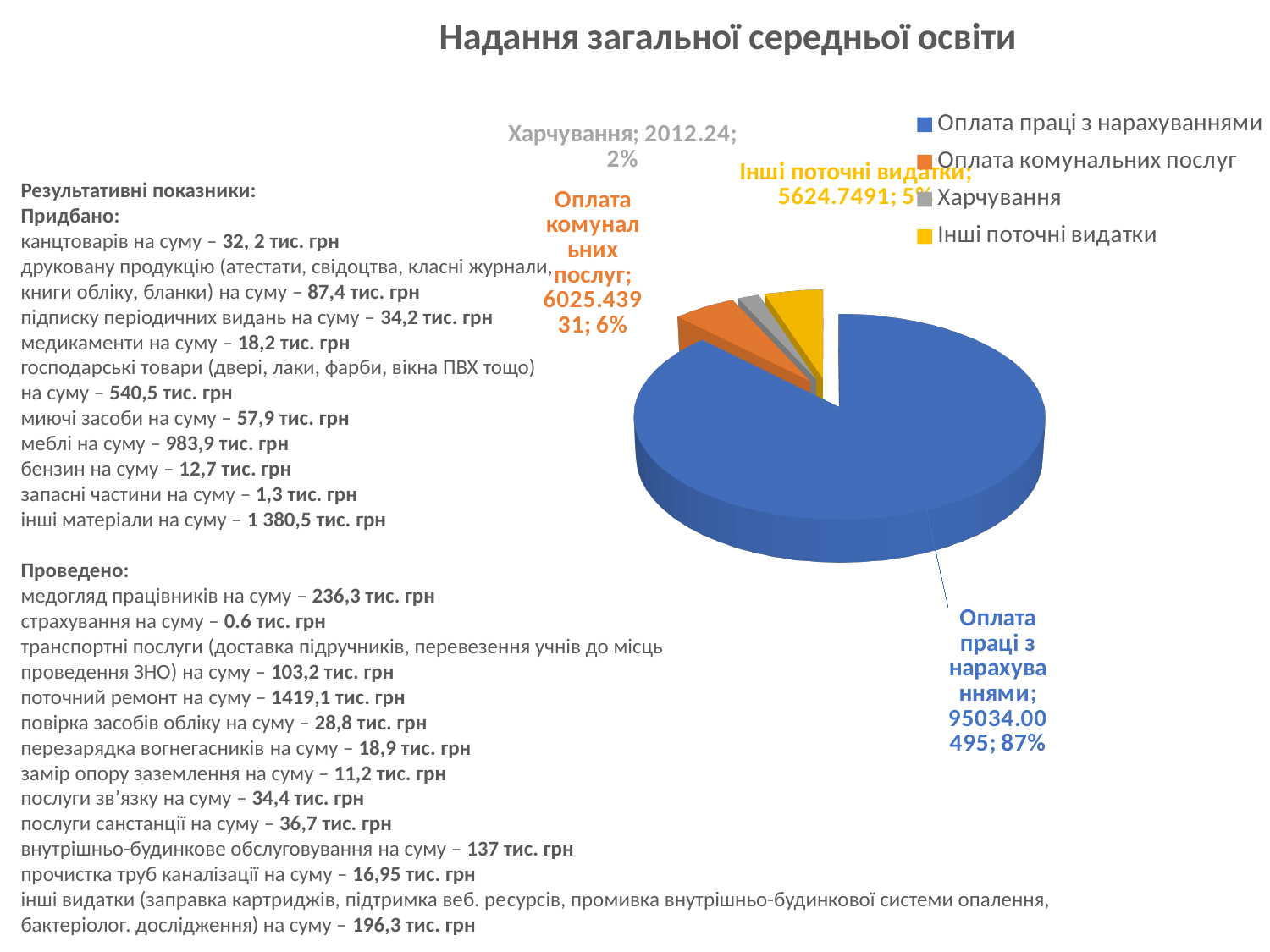

[unsupported chart]

Результативні показники:
Придбано:
канцтоварів на суму – 32, 2 тис. грн
друковану продукцію (атестати, свідоцтва, класні журнали,
книги обліку, бланки) на суму – 87,4 тис. грн
підписку періодичних видань на суму – 34,2 тис. грн
медикаменти на суму – 18,2 тис. грн
господарські товари (двері, лаки, фарби, вікна ПВХ тощо)
на суму – 540,5 тис. грн
миючі засоби на суму – 57,9 тис. грн
меблі на суму – 983,9 тис. грн
бензин на суму – 12,7 тис. грн
запасні частини на суму – 1,3 тис. грн
інші матеріали на суму – 1 380,5 тис. грн

Проведено:
медогляд працівників на суму – 236,3 тис. грн
страхування на суму – 0.6 тис. грн
транспортні послуги (доставка підручників, перевезення учнів до місць
проведення ЗНО) на суму – 103,2 тис. грн
поточний ремонт на суму – 1419,1 тис. грн
повірка засобів обліку на суму – 28,8 тис. грн
перезарядка вогнегасників на суму – 18,9 тис. грн
замір опору заземлення на суму – 11,2 тис. грн
послуги зв’язку на суму – 34,4 тис. грн
послуги санстанції на суму – 36,7 тис. грн
внутрішньо-будинкове обслуговування на суму – 137 тис. грн
прочистка труб каналізації на суму – 16,95 тис. грн
інші видатки (заправка картриджів, підтримка веб. реcурсів, промивка внутрішньо-будинкової системи опалення,
бактеріолог. дослідження) на суму – 196,3 тис. грн